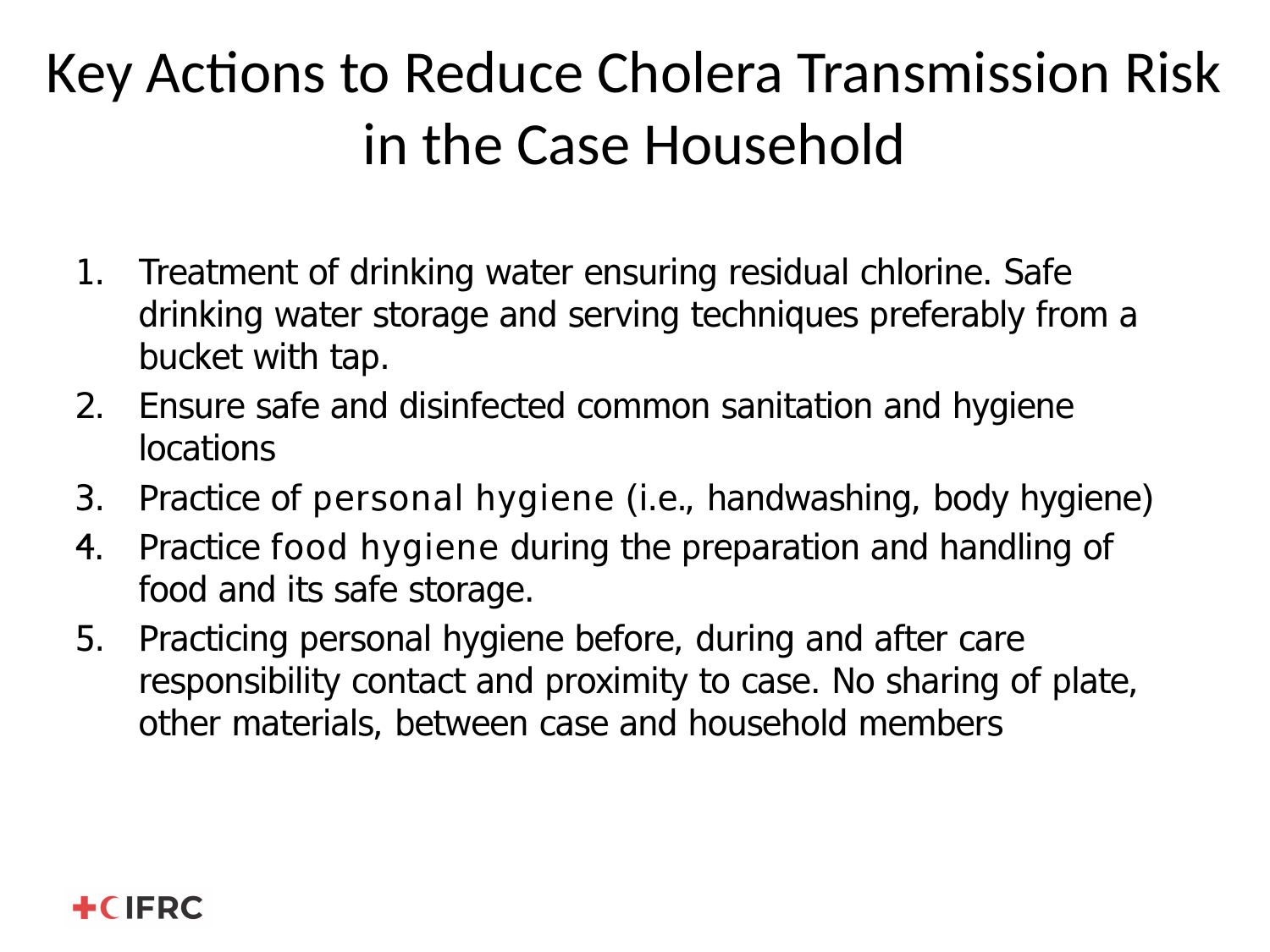

# Key Actions to Reduce Cholera Transmission Risk in the Case Household

Treatment of drinking water ensuring residual chlorine. Safe drinking water storage and serving techniques preferably from a bucket with tap.
Ensure safe and disinfected common sanitation and hygiene locations
Practice of personal hygiene (i.e., handwashing, body hygiene)
Practice food hygiene during the preparation and handling of food and its safe storage.
Practicing personal hygiene before, during and after care responsibility contact and proximity to case. No sharing of plate, other materials, between case and household members